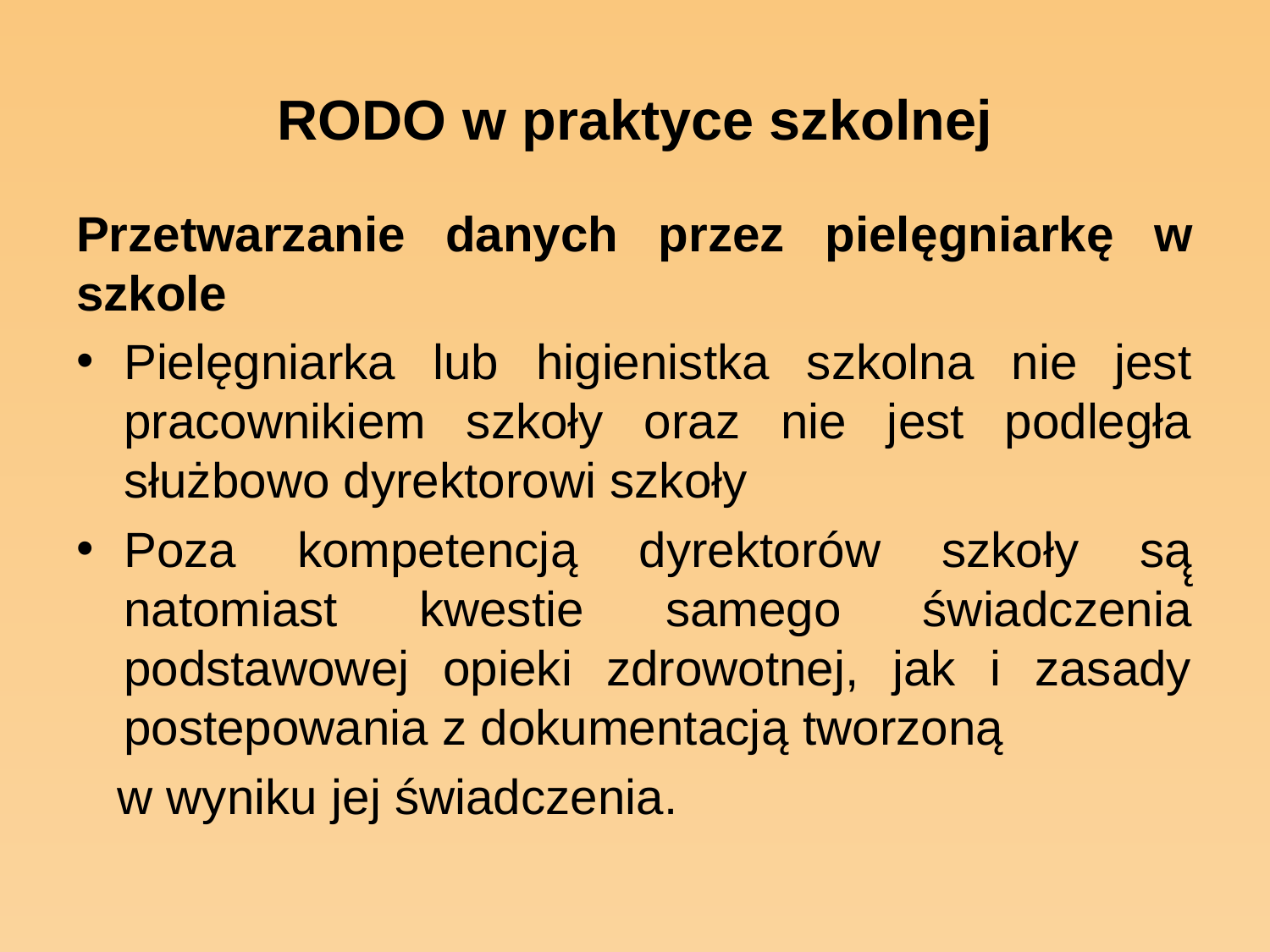

# RODO w praktyce szkolnej
Przetwarzanie danych przez pielęgniarkę w szkole
Pielęgniarka lub higienistka szkolna nie jest pracownikiem szkoły oraz nie jest podległa służbowo dyrektorowi szkoły
Poza kompetencją dyrektorów szkoły są̨ natomiast kwestie samego świadczenia podstawowej opieki zdrowotnej, jak i zasady postepowania z dokumentacją tworzoną
   w wyniku jej świadczenia.